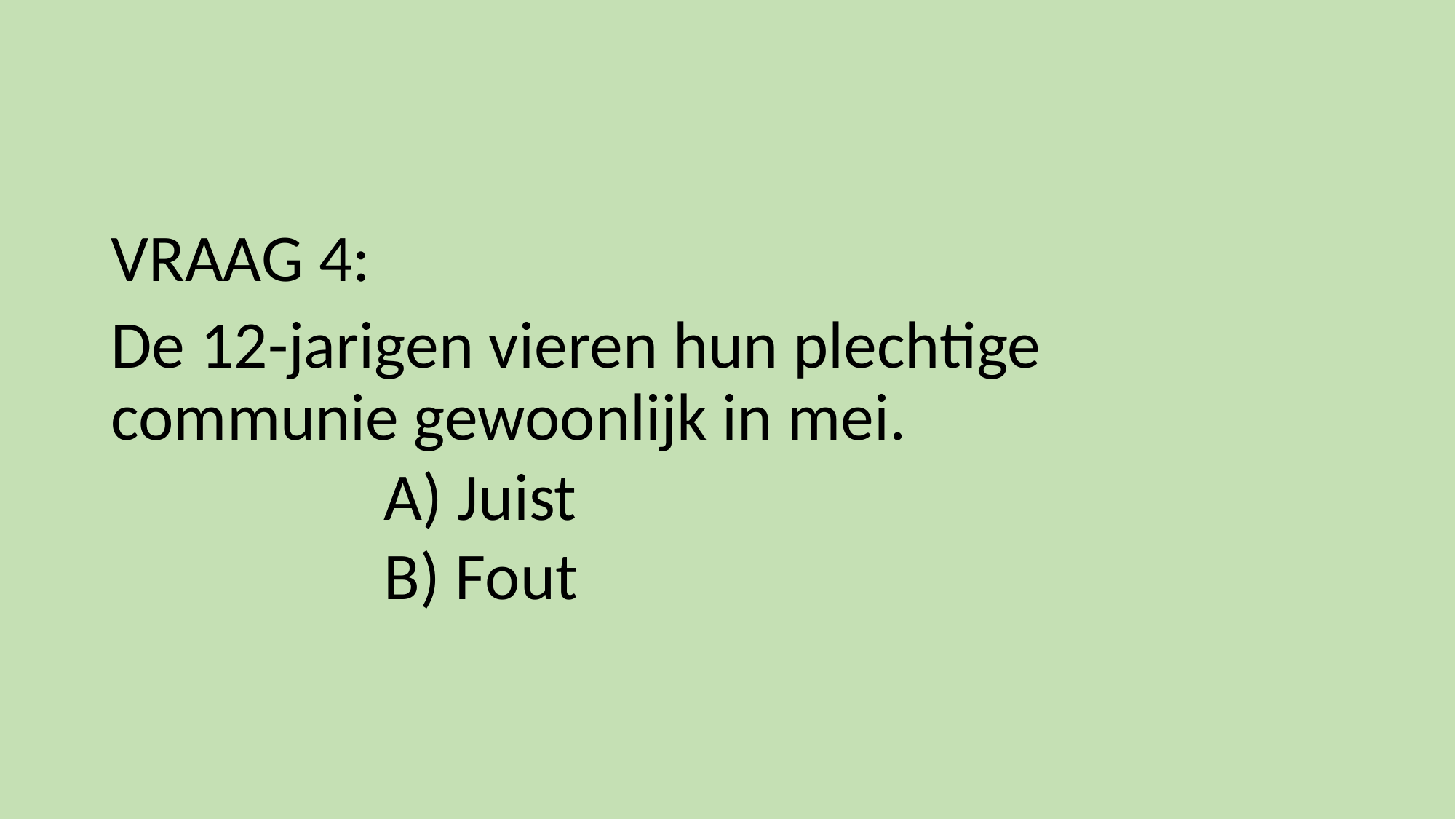

VRAAG 4:
De 12-jarigen vieren hun plechtige communie gewoonlijk in mei.
		A) Juist
		B) Fout